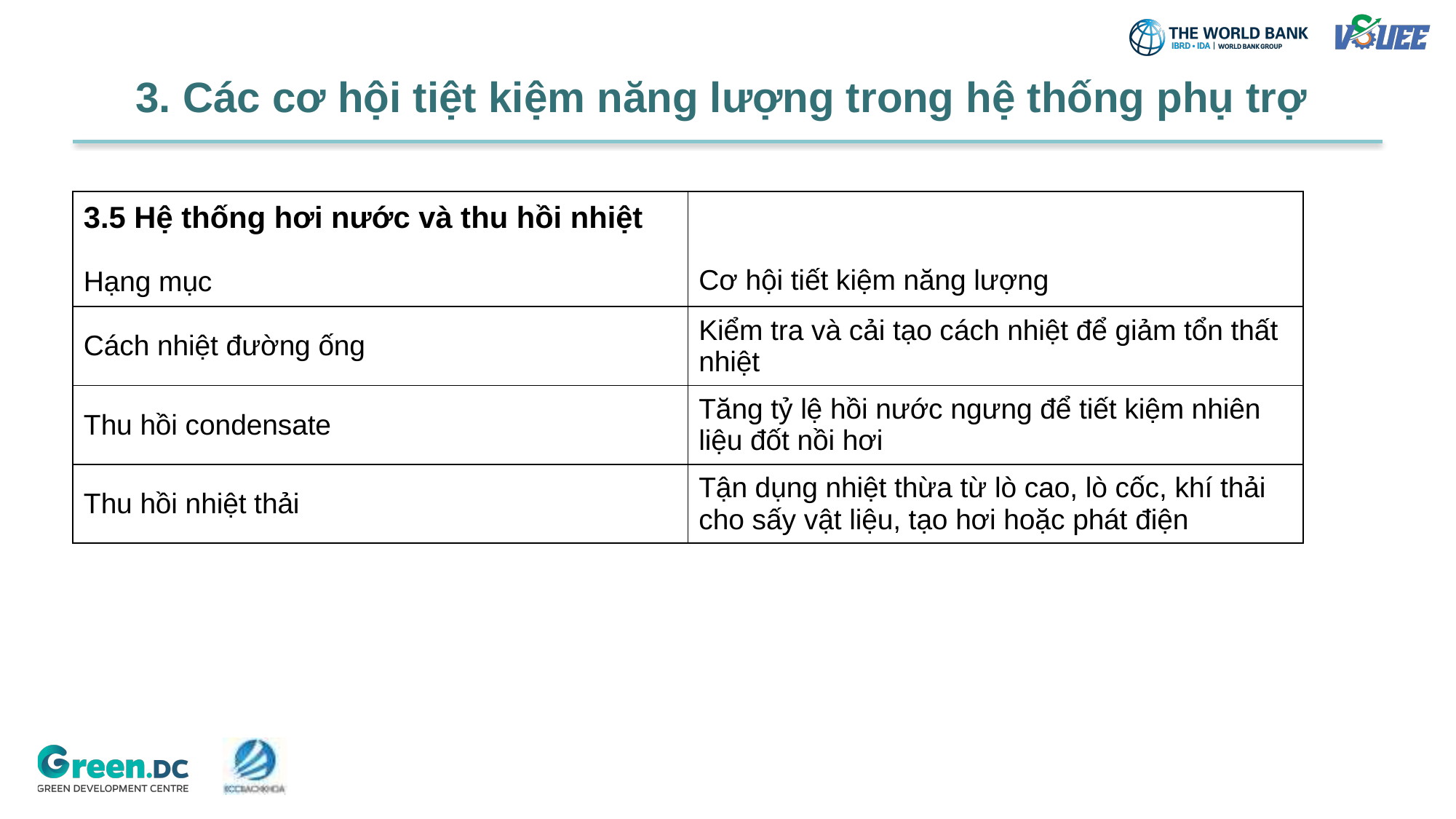

# 3. Các cơ hội tiệt kiệm năng lượng trong hệ thống phụ trợ
| 3.5 Hệ thống hơi nước và thu hồi nhiệt Hạng mục | Cơ hội tiết kiệm năng lượng |
| --- | --- |
| Cách nhiệt đường ống | Kiểm tra và cải tạo cách nhiệt để giảm tổn thất nhiệt |
| Thu hồi condensate | Tăng tỷ lệ hồi nước ngưng để tiết kiệm nhiên liệu đốt nồi hơi |
| Thu hồi nhiệt thải | Tận dụng nhiệt thừa từ lò cao, lò cốc, khí thải cho sấy vật liệu, tạo hơi hoặc phát điện |